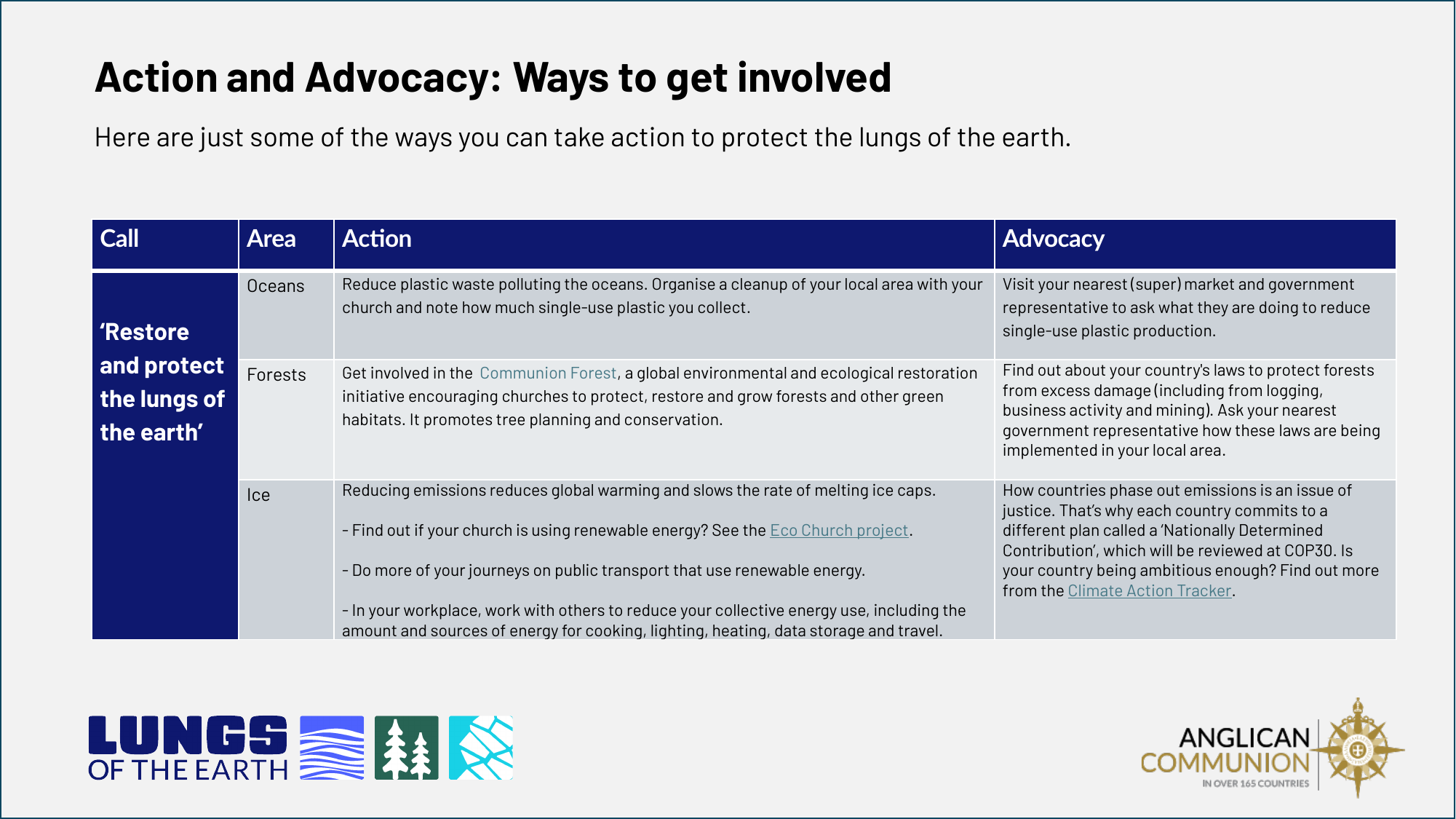

Action and Advocacy: Ways to get involved

Here are just some of the ways you can take action to protect the lungs of the earth.
| Call | Area | Action | Advocacy |
| --- | --- | --- | --- |
| ‘Restore and protect the lungs of the earth’ | Oceans | Reduce plastic waste polluting the oceans. Organise a cleanup of your local area with your church and note how much single-use plastic you collect. | Visit your nearest (super) market and government representative to ask what they are doing to reduce single-use plastic production. |
|  | Forests | Get involved in the Communion Forest, a global environmental and ecological restoration initiative encouraging churches to protect, restore and grow forests and other green habitats. It promotes tree planning and conservation. | Find out about your country's laws to protect forests from excess damage (including from logging, business activity and mining). Ask your nearest government representative how these laws are being implemented in your local area. |
|  | Ice | Reducing emissions reduces global warming and slows the rate of melting ice caps. - Find out if your church is using renewable energy? See the Eco Church project. - Do more of your journeys on public transport that use renewable energy. - In your workplace, work with others to reduce your collective energy use, including the amount and sources of energy for cooking, lighting, heating, data storage and travel. | How countries phase out emissions is an issue of justice. That’s why each country commits to a different plan called a ‘Nationally Determined Contribution’, which will be reviewed at COP30. Is your country being ambitious enough? Find out more from the Climate Action Tracker. |